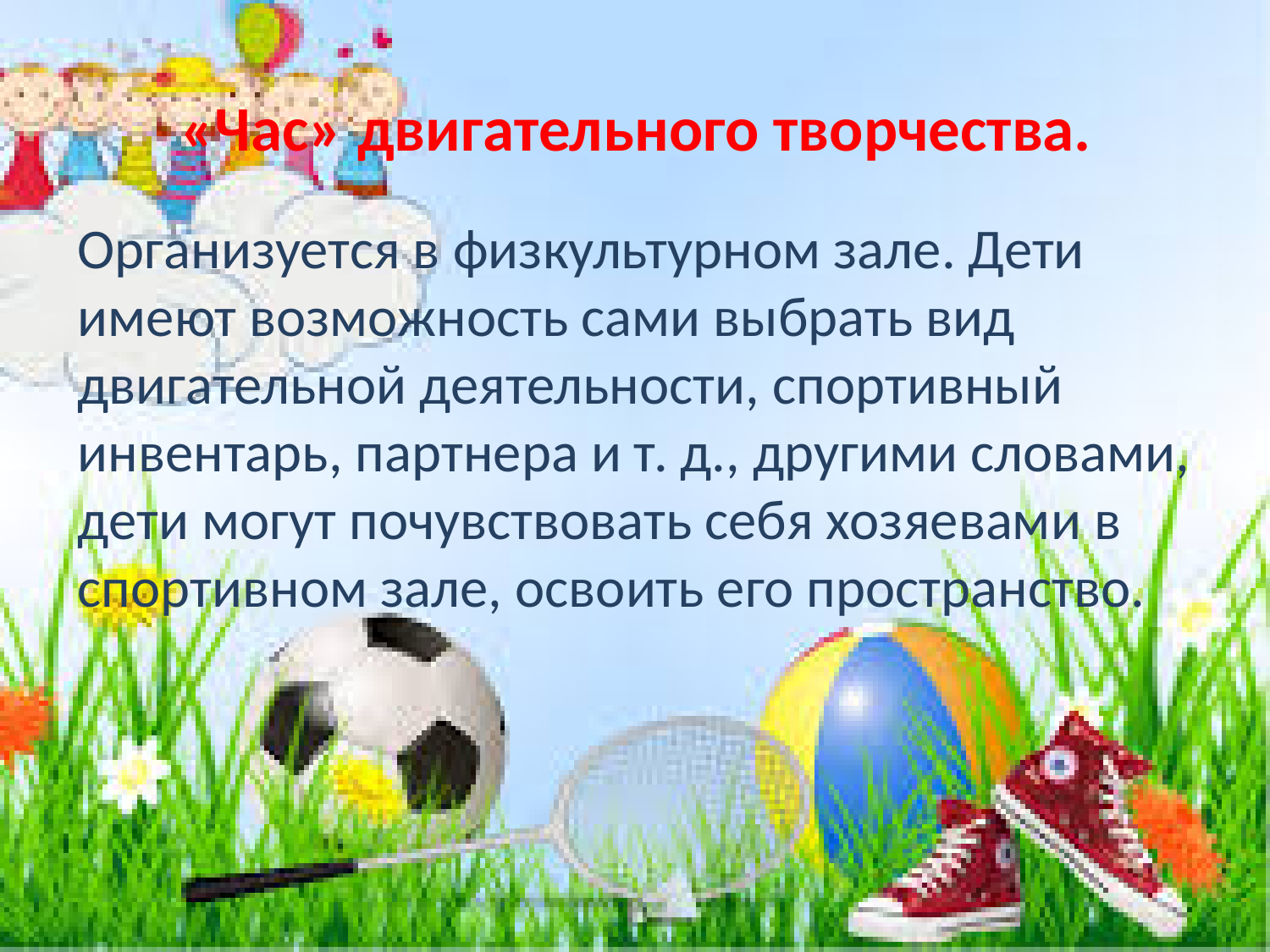

# «Час» двигательного творчества.
Организуется в физкультурном зале. Дети имеют возможность сами выбрать вид двигательной деятельности, спортивный инвентарь, партнера и т. д., другими словами, дети могут почувствовать себя хозяевами в спортивном зале, освоить его пространство.